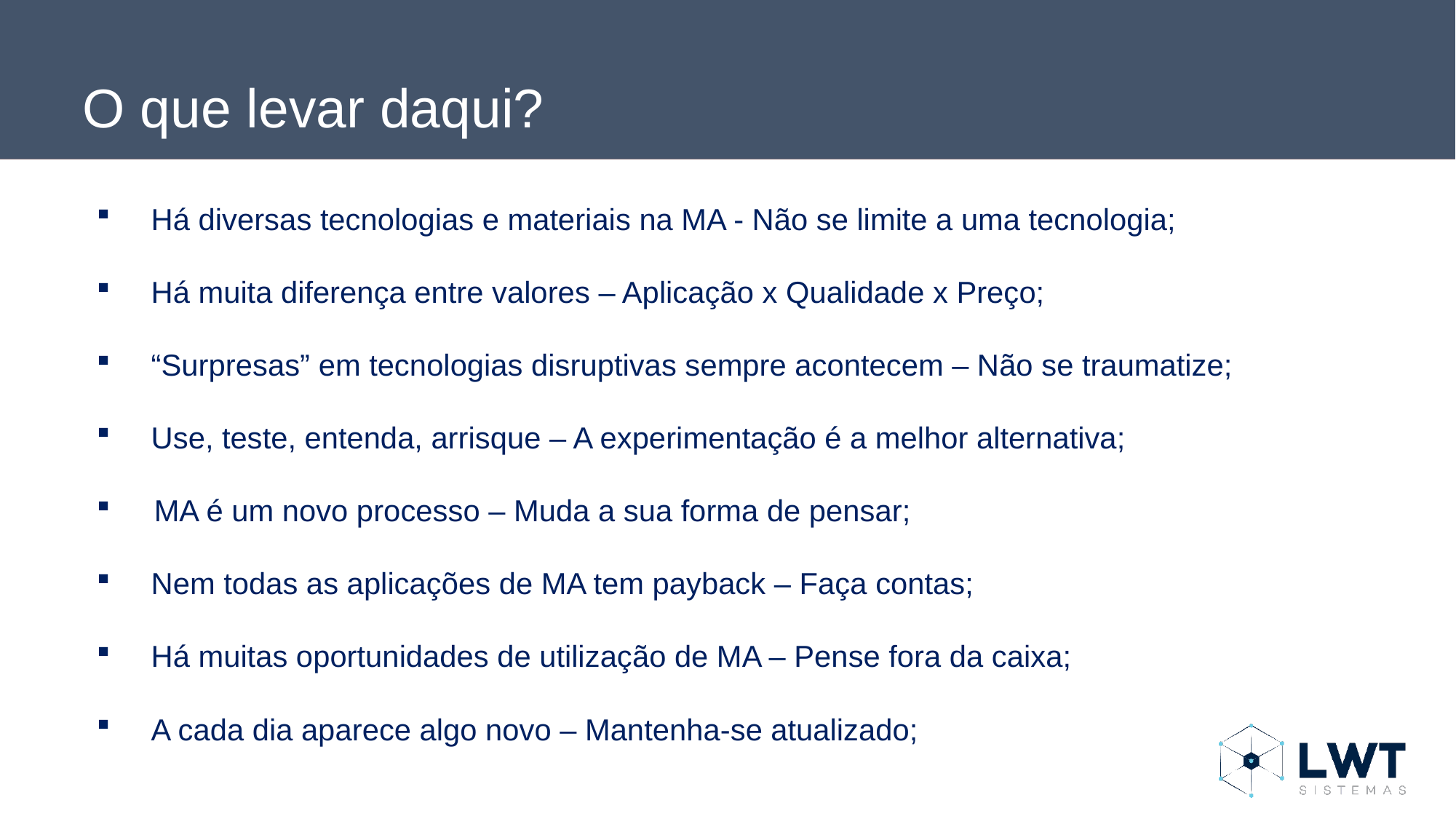

# O que levar daqui?
Há diversas tecnologias e materiais na MA - Não se limite a uma tecnologia;

Há muita diferença entre valores – Aplicação x Qualidade x Preço;

“Surpresas” em tecnologias disruptivas sempre acontecem – Não se traumatize;

Use, teste, entenda, arrisque – A experimentação é a melhor alternativa;

  MA é um novo processo – Muda a sua forma de pensar;

Nem todas as aplicações de MA tem payback – Faça contas;

Há muitas oportunidades de utilização de MA – Pense fora da caixa;

A cada dia aparece algo novo – Mantenha-se atualizado;